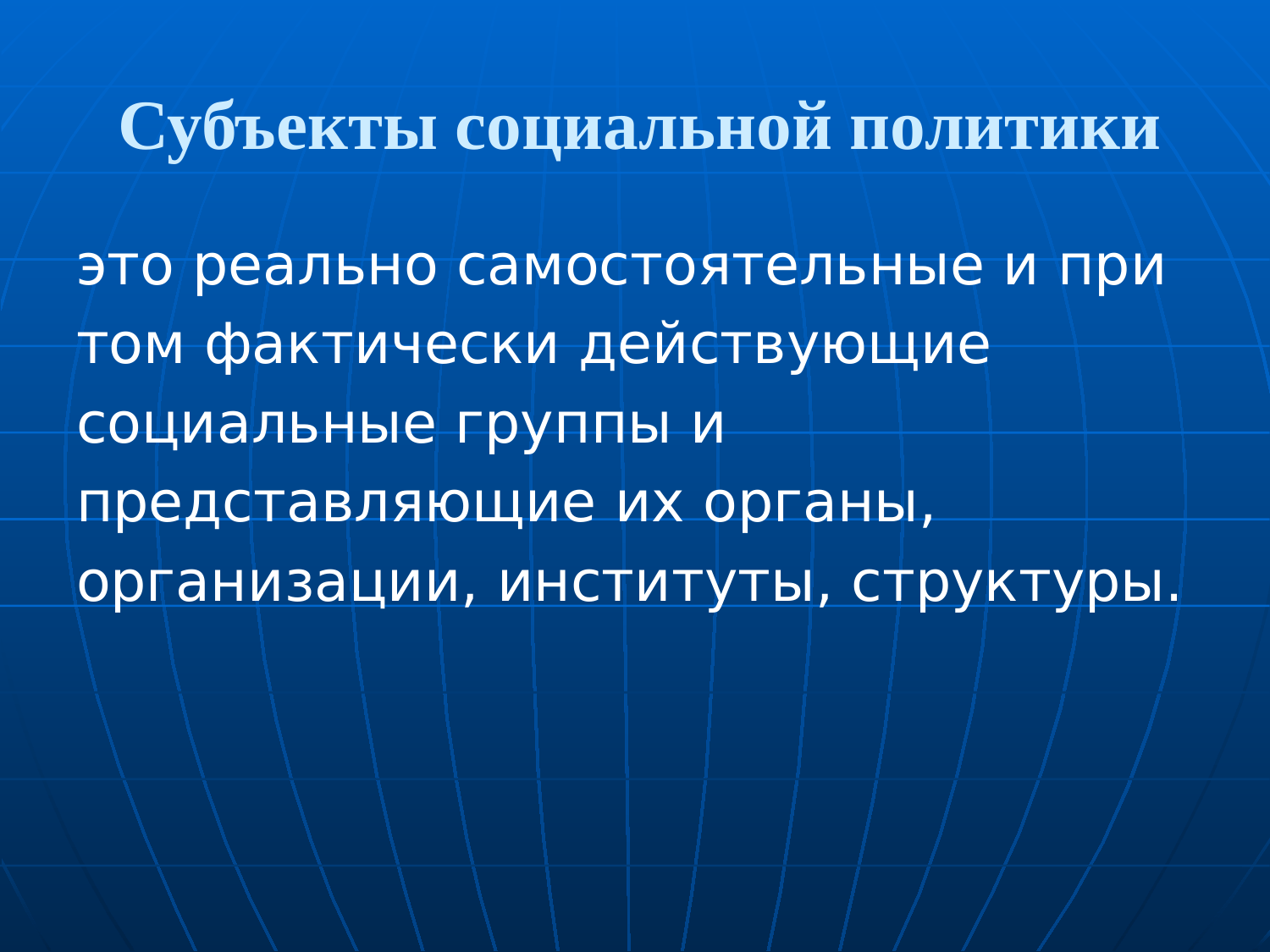

# Субъекты социальной политики
это реально самостоятельные и при
том фактически действующие
социальные группы и
представляющие их органы,
организации, институты, структуры.